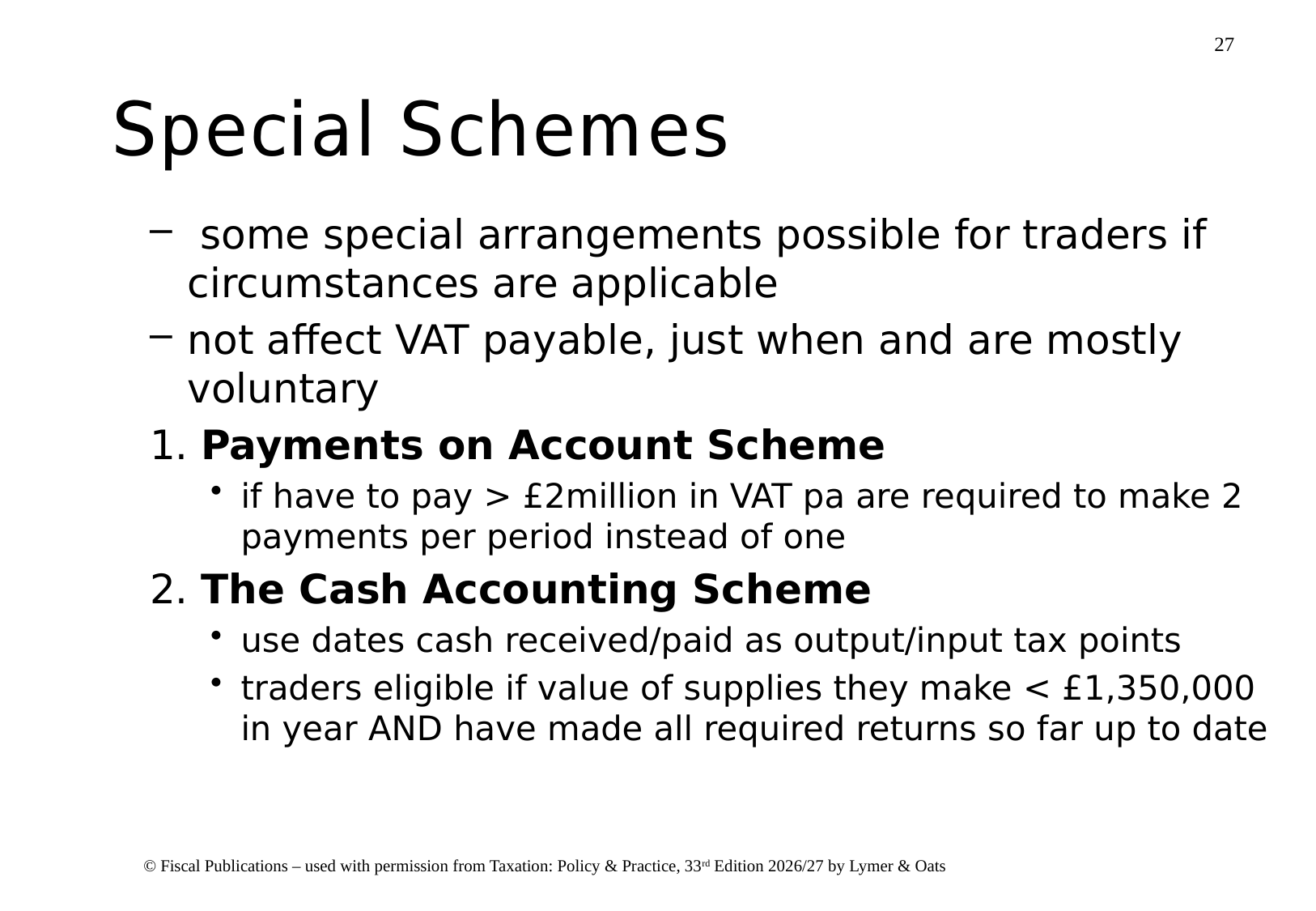

# Special Schemes
 some special arrangements possible for traders if circumstances are applicable
not affect VAT payable, just when and are mostly voluntary
1. Payments on Account Scheme
if have to pay > £2million in VAT pa are required to make 2 payments per period instead of one
2. The Cash Accounting Scheme
use dates cash received/paid as output/input tax points
traders eligible if value of supplies they make < £1,350,000 in year AND have made all required returns so far up to date